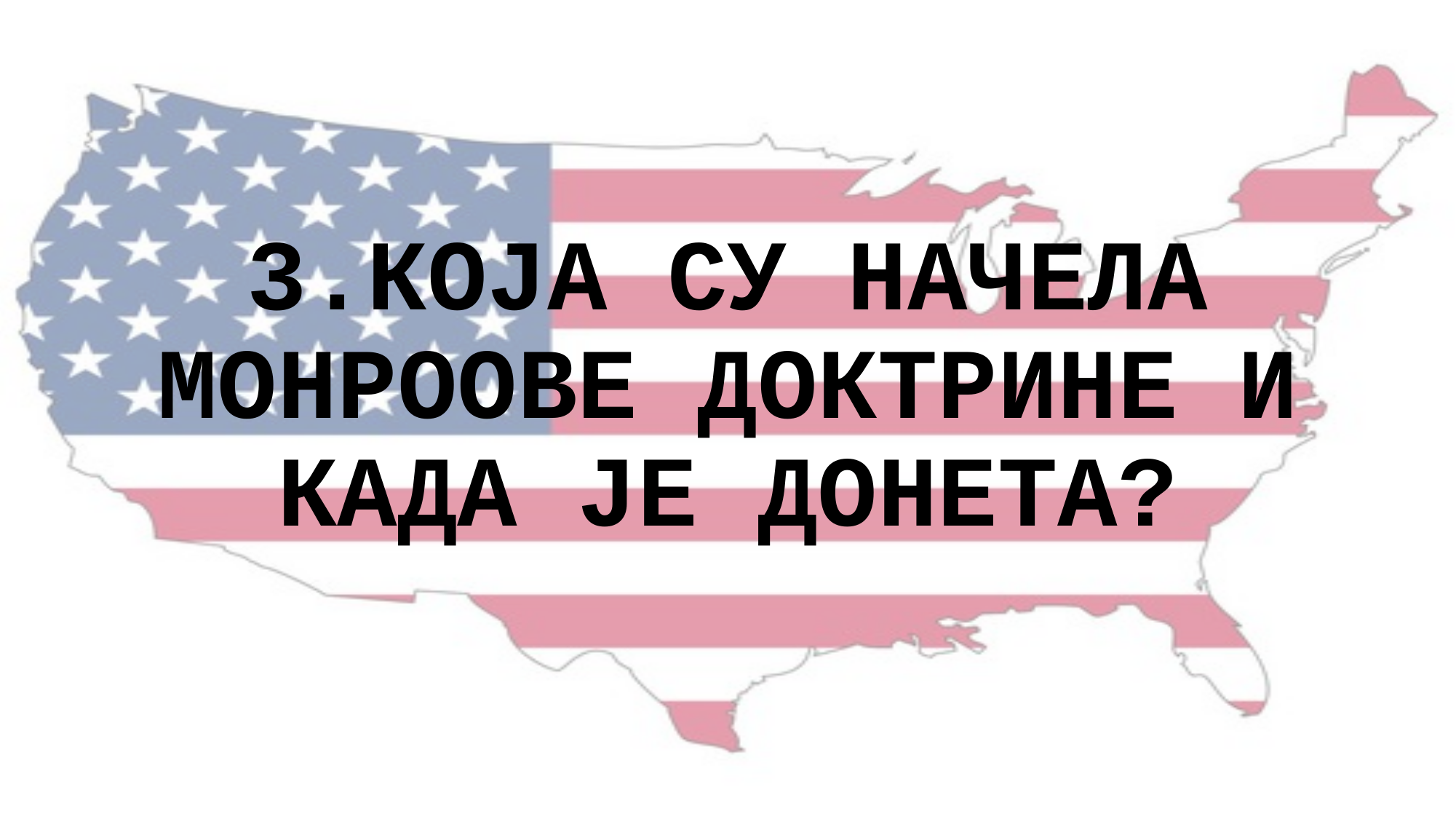

3.КОЈА СУ НАЧЕЛА МОНРООВЕ ДОКТРИНЕ И КАДА ЈЕ ДОНЕТА?